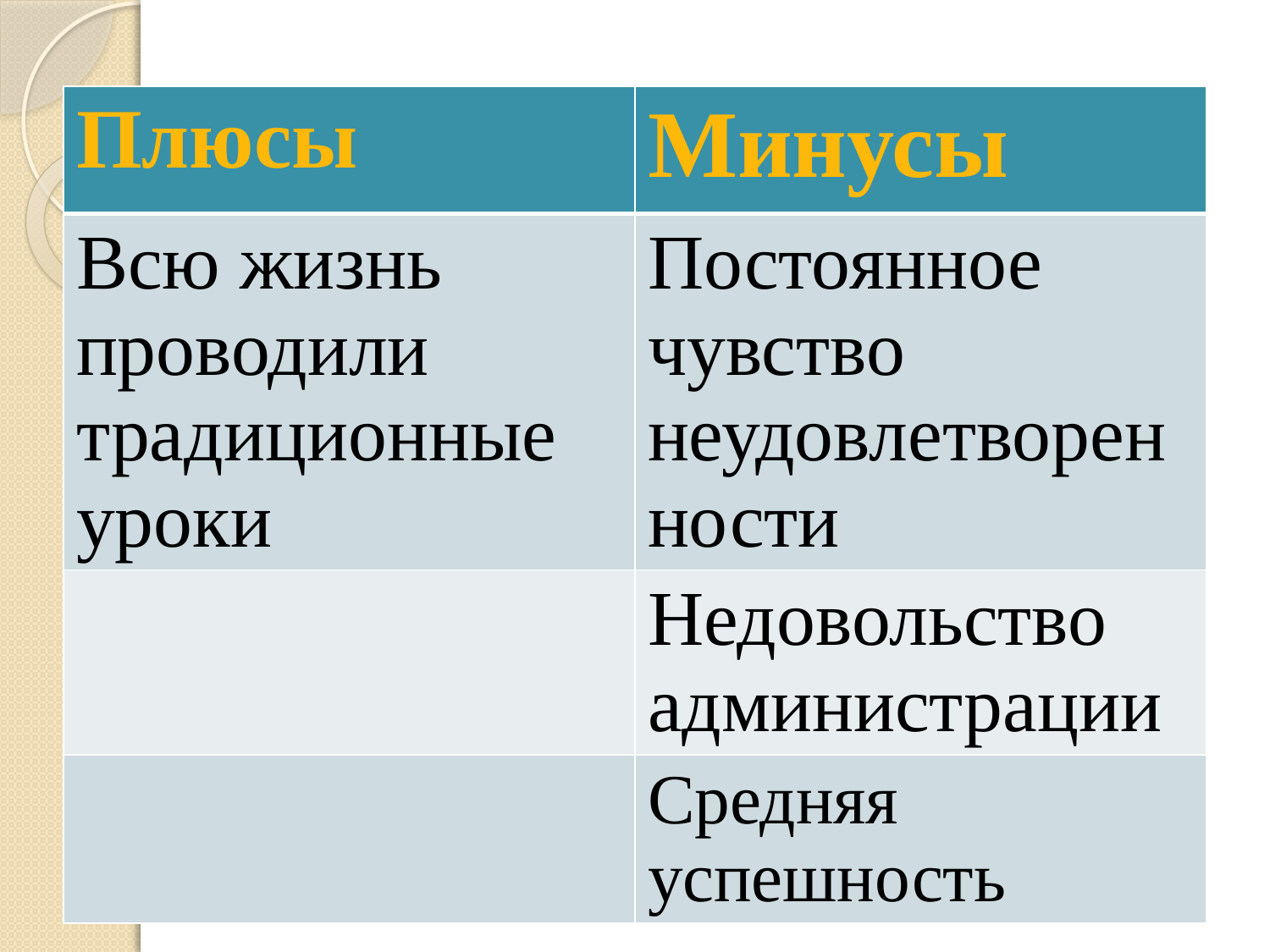

# плюсы
| Плюсы | Минусы |
| --- | --- |
| Всю жизнь проводили традиционные уроки | Постоянное чувство неудовлетворенности |
|  | Недовольство администрации |
|  | Средняя успешность |